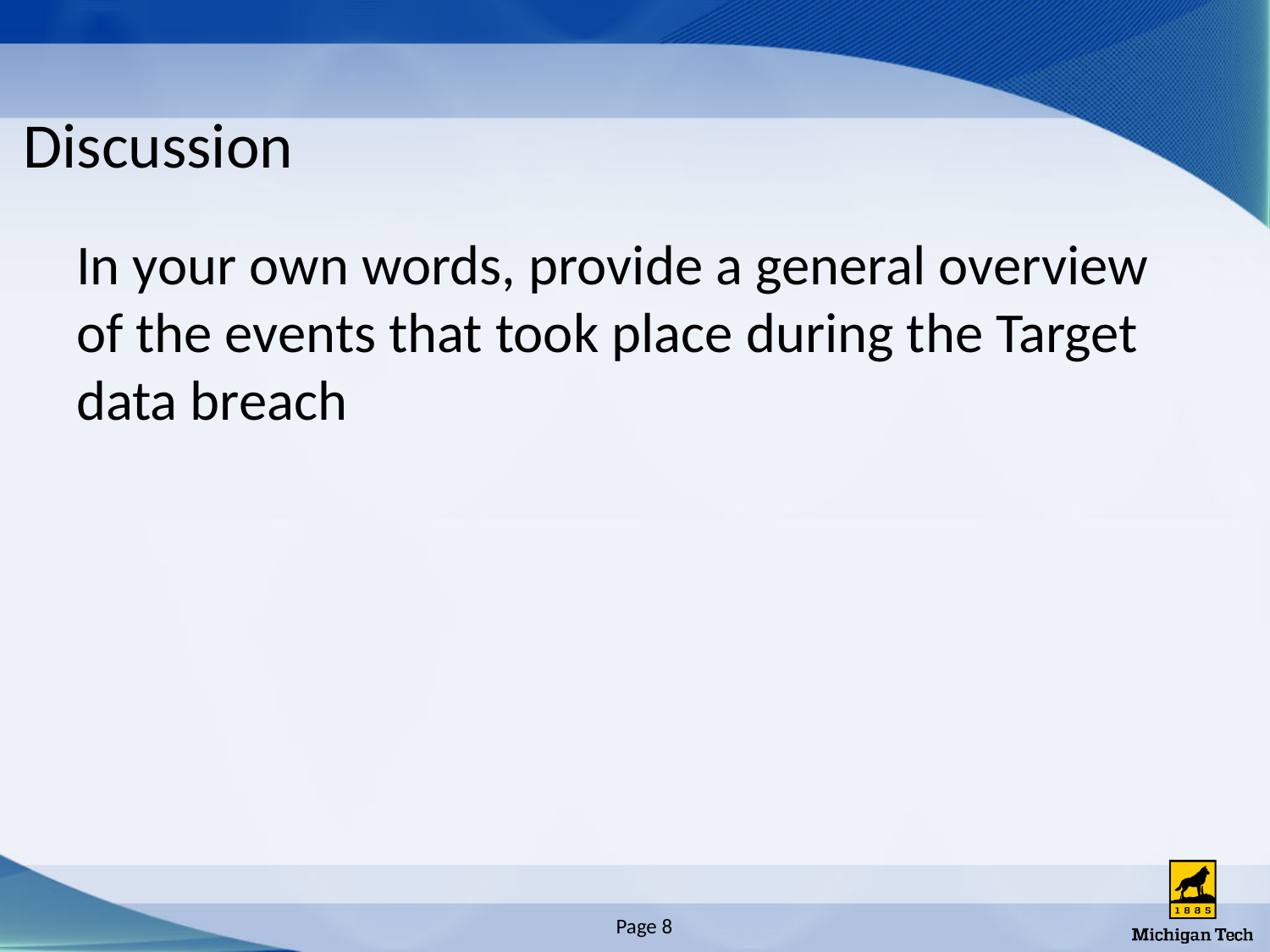

# Discussion
In your own words, provide a general overview of the events that took place during the Target data breach